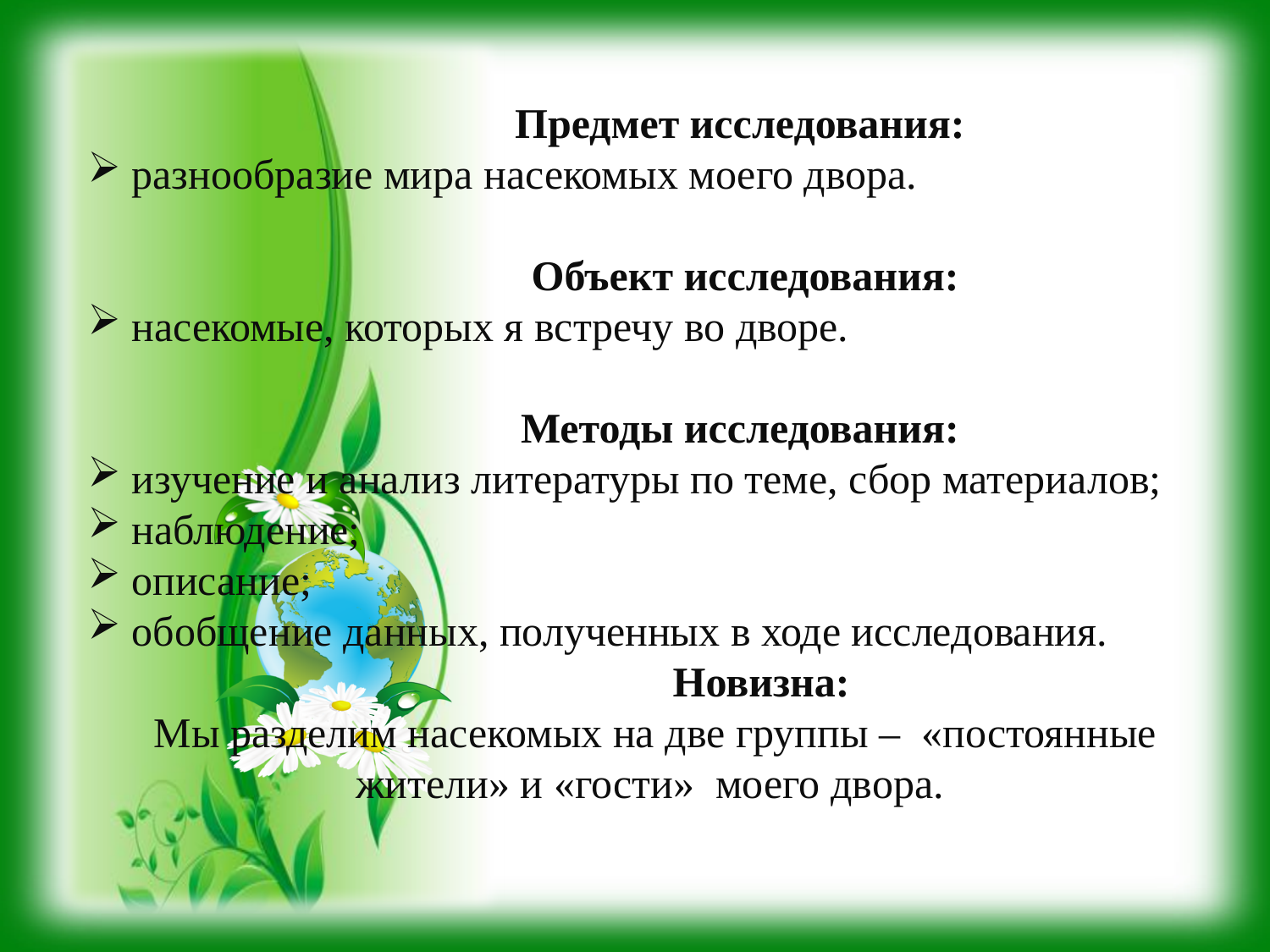

Предмет исследования:
 разнообразие мира насекомых моего двора.

                  Объект исследования:
 насекомые, которых я встречу во дворе.

                 Методы исследования:
 изучение и анализ литературы по теме, сбор материалов;
 наблюдение;
 описание;
 обобщение данных, полученных в ходе исследования.
                      Новизна:
 Мы разделим насекомых на две группы –  «постоянные жители» и «гости»  моего двора.